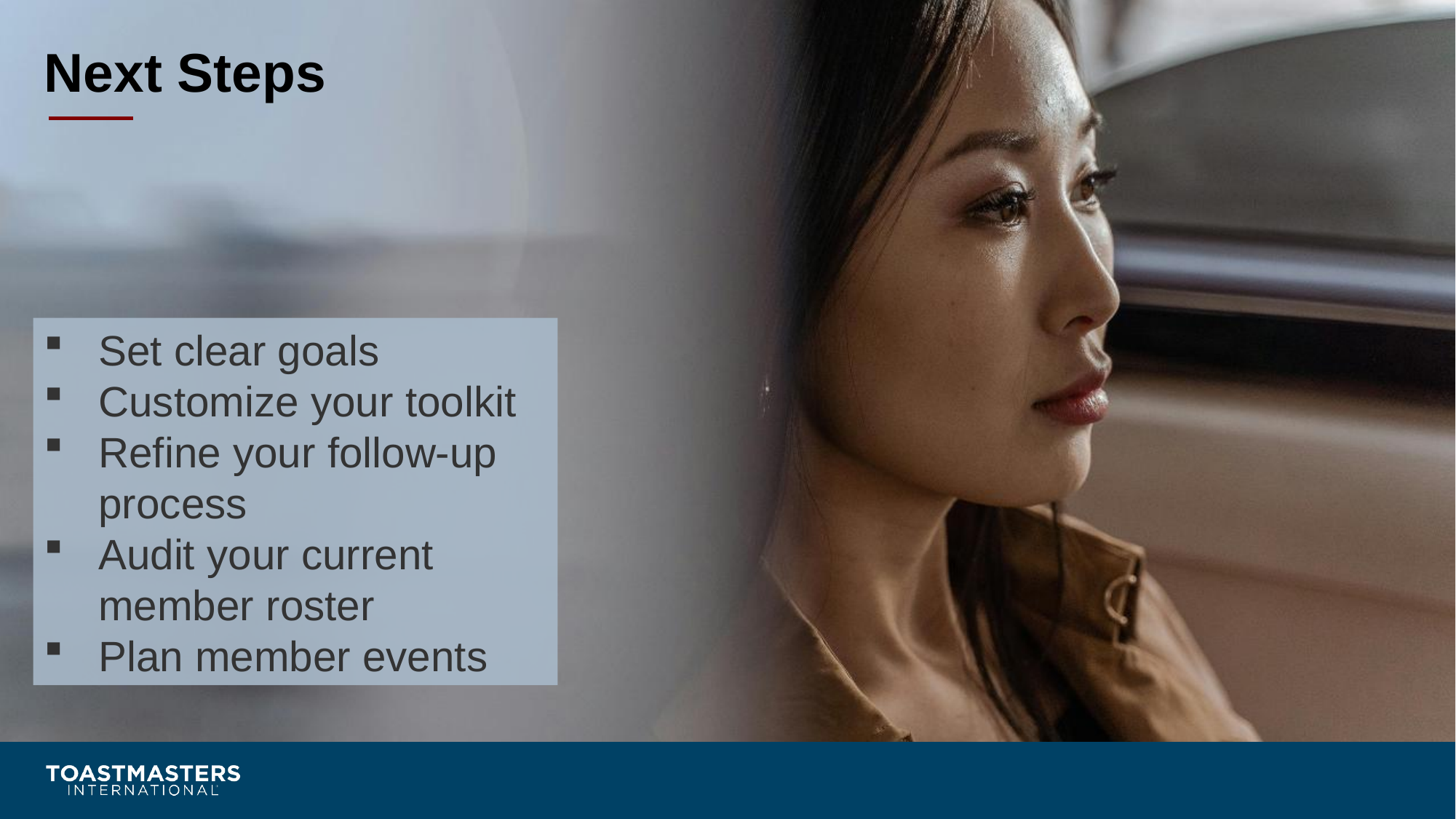

# Next Steps
Set clear goals
Customize your toolkit
Refine your follow-up process
Audit your current member roster
Plan member events